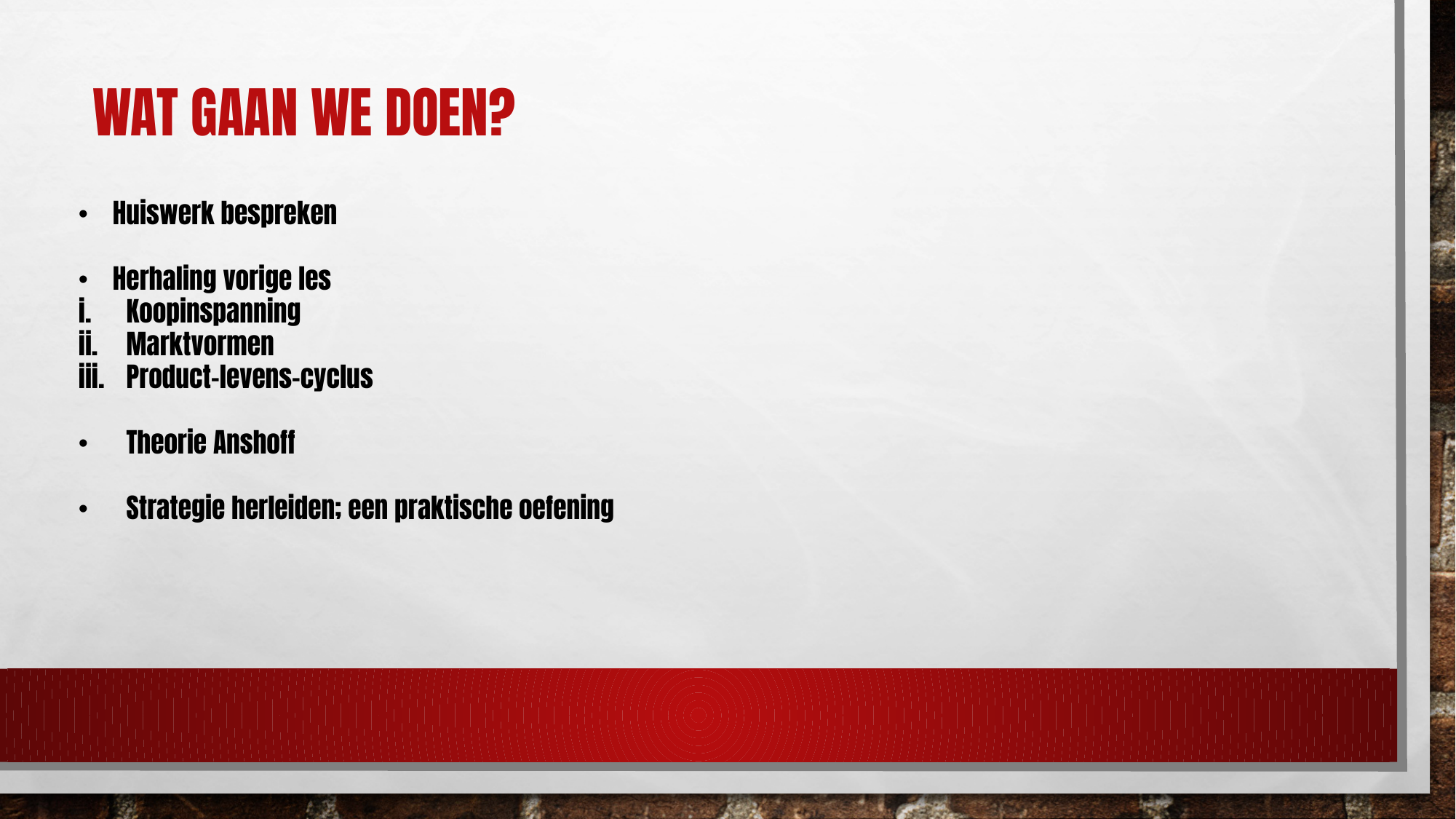

# Wat gaan we doen?
Huiswerk bespreken

Herhaling vorige les
Koopinspanning
Marktvormen
Product-levens-cyclus

Theorie Anshoff

Strategie herleiden; een praktische oefening